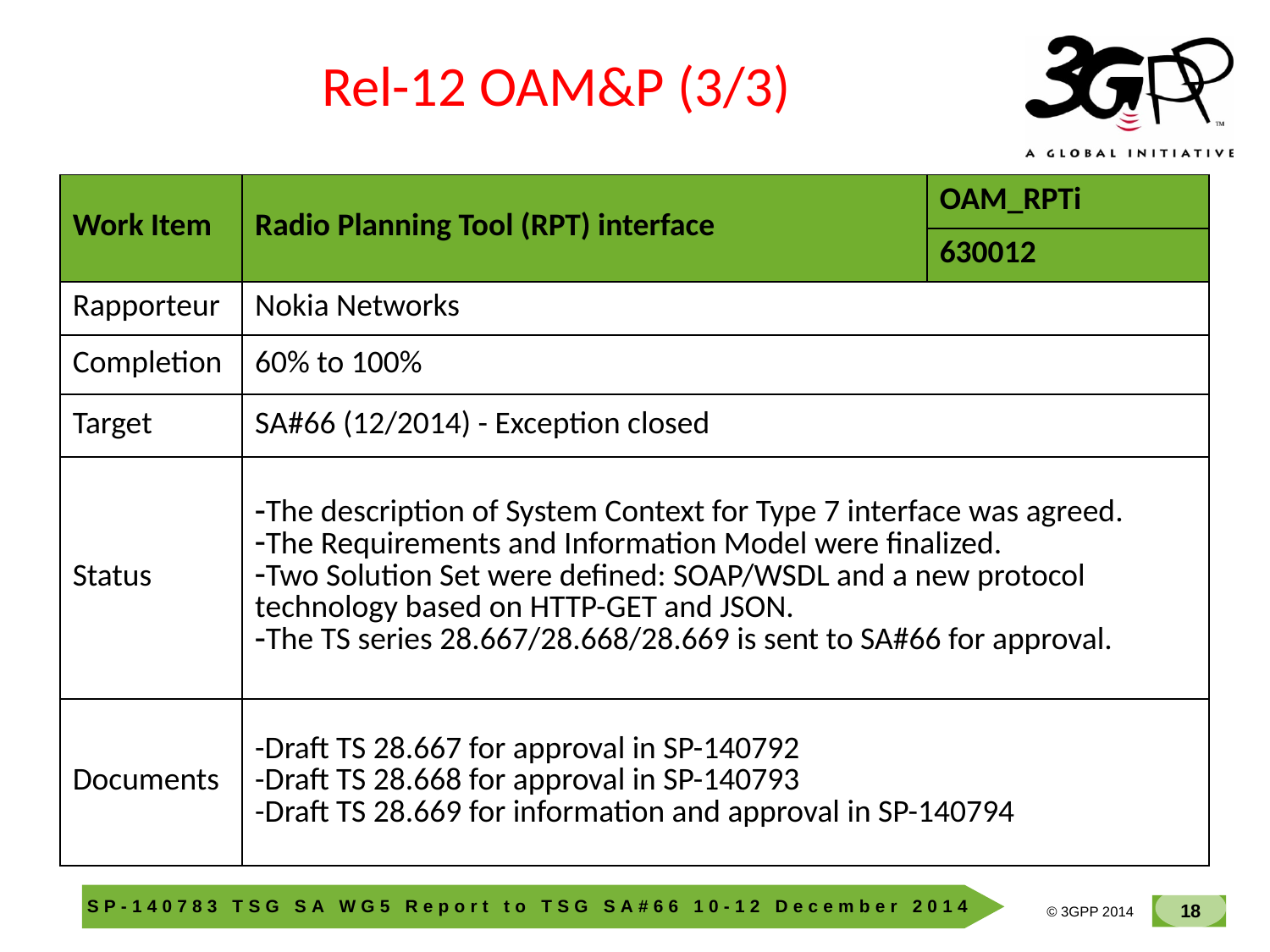

Rel-12 OAM&P (3/3)
| Work Item | Radio Planning Tool (RPT) interface | OAM\_RPTi |
| --- | --- | --- |
|  |  | 630012 |
| Rapporteur | Nokia Networks |  |
| Completion | 60% to 100% |  |
| Target | SA#66 (12/2014) - Exception closed |  |
| Status | The description of System Context for Type 7 interface was agreed. The Requirements and Information Model were finalized. Two Solution Set were defined: SOAP/WSDL and a new protocol technology based on HTTP-GET and JSON. The TS series 28.667/28.668/28.669 is sent to SA#66 for approval. |  |
| Documents | -Draft TS 28.667 for approval in SP-140792 -Draft TS 28.668 for approval in SP-140793 -Draft TS 28.669 for information and approval in SP-140794 |  |